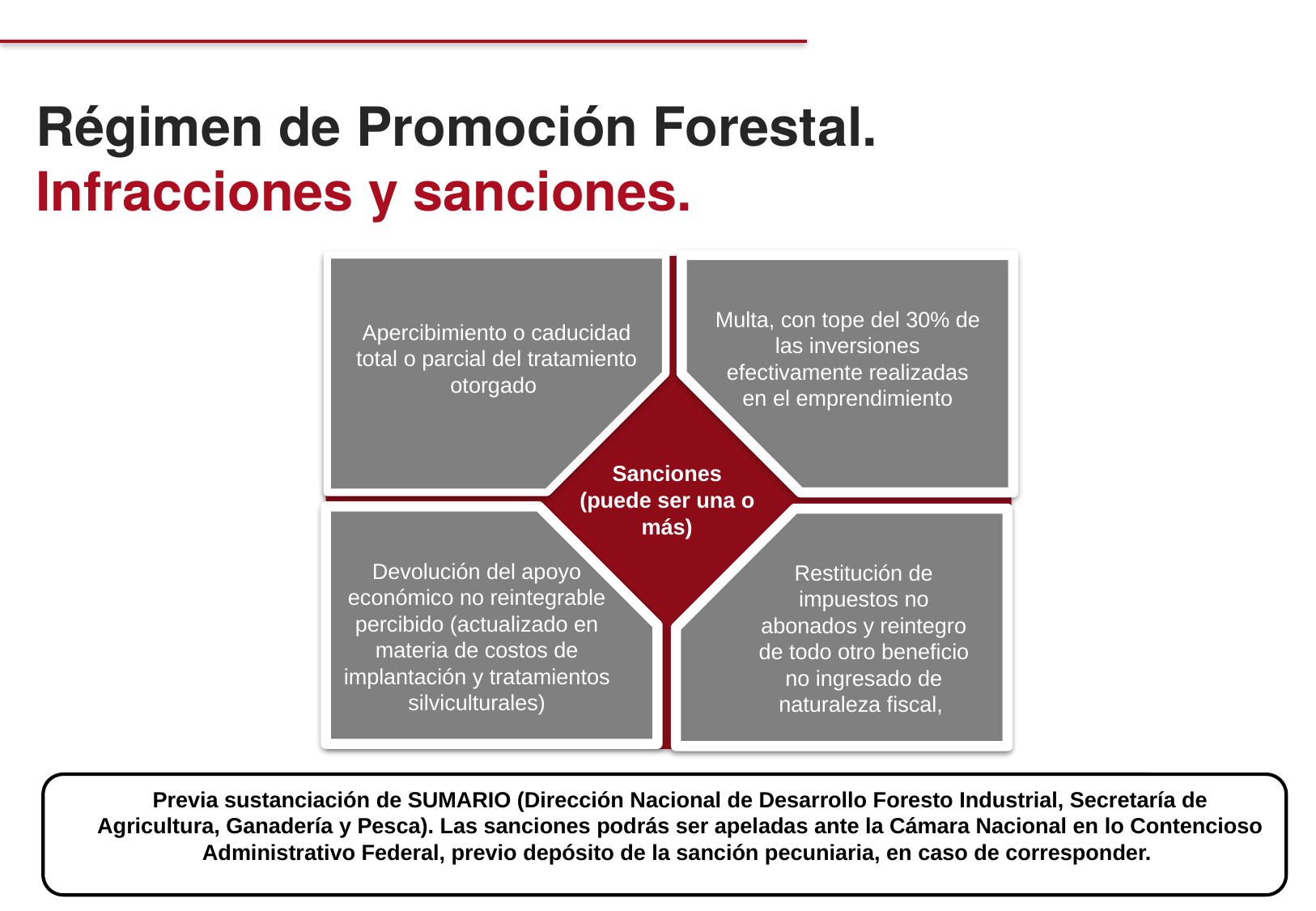

Régimen de Promoción Forestal.
Infracciones y sanciones.

Multa, con tope del 30% de las inversiones efectivamente realizadas en el emprendimiento
Apercibimiento o caducidad total o parcial del tratamiento otorgado

Sanciones (puede ser una o más)

Devolución del apoyo económico no reintegrable percibido (actualizado en materia de costos de implantación y tratamientos silviculturales)
Restitución de impuestos no abonados y reintegro de todo otro beneficio no ingresado de naturaleza fiscal,
Previa sustanciación de SUMARIO (Dirección Nacional de Desarrollo Foresto Industrial, Secretaría de Agricultura, Ganadería y Pesca). Las sanciones podrás ser apeladas ante la Cámara Nacional en lo Contencioso Administrativo Federal, previo depósito de la sanción pecuniaria, en caso de corresponder.